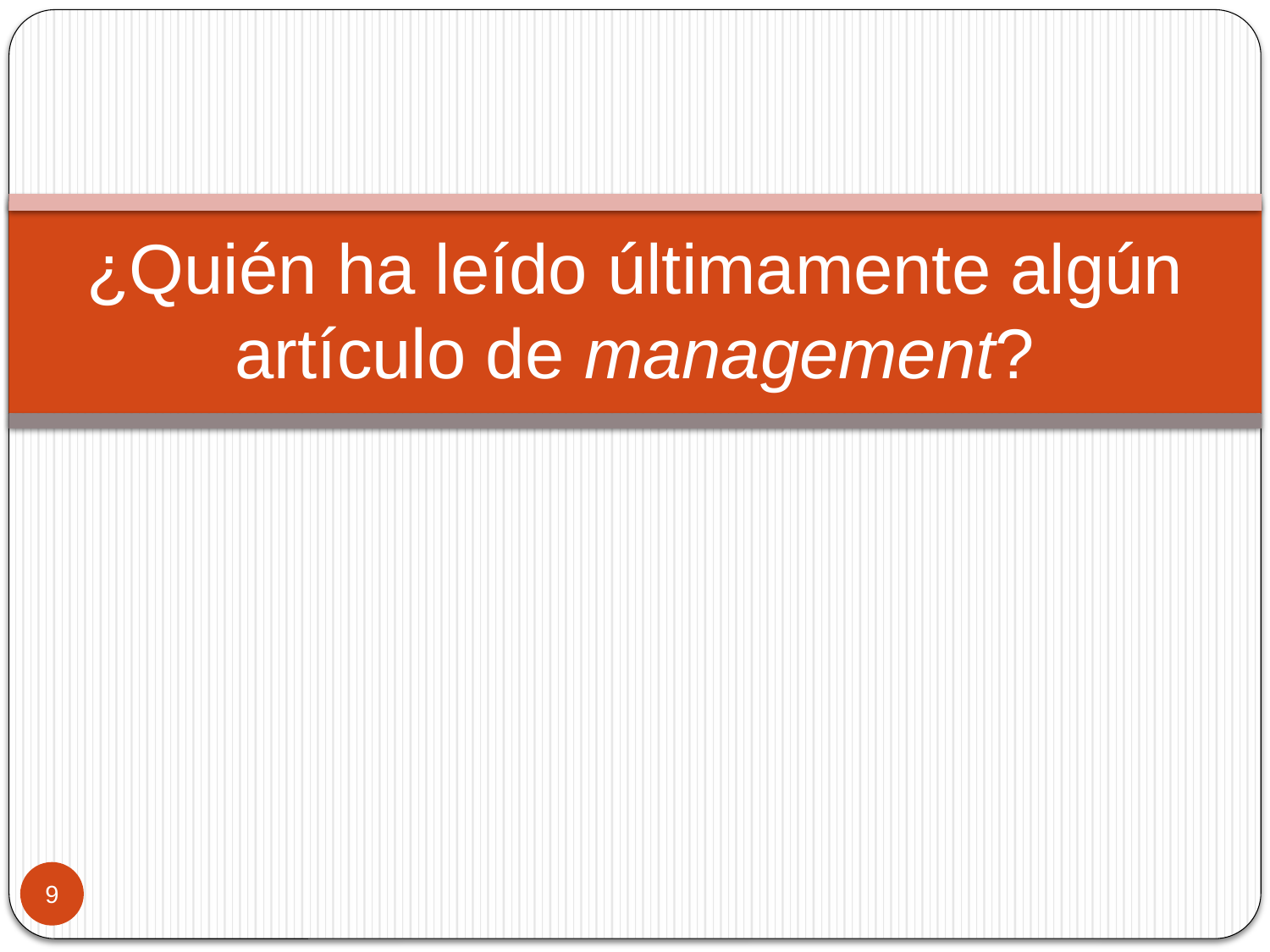

# ¿Quién ha leído últimamente algún artículo de management?

9